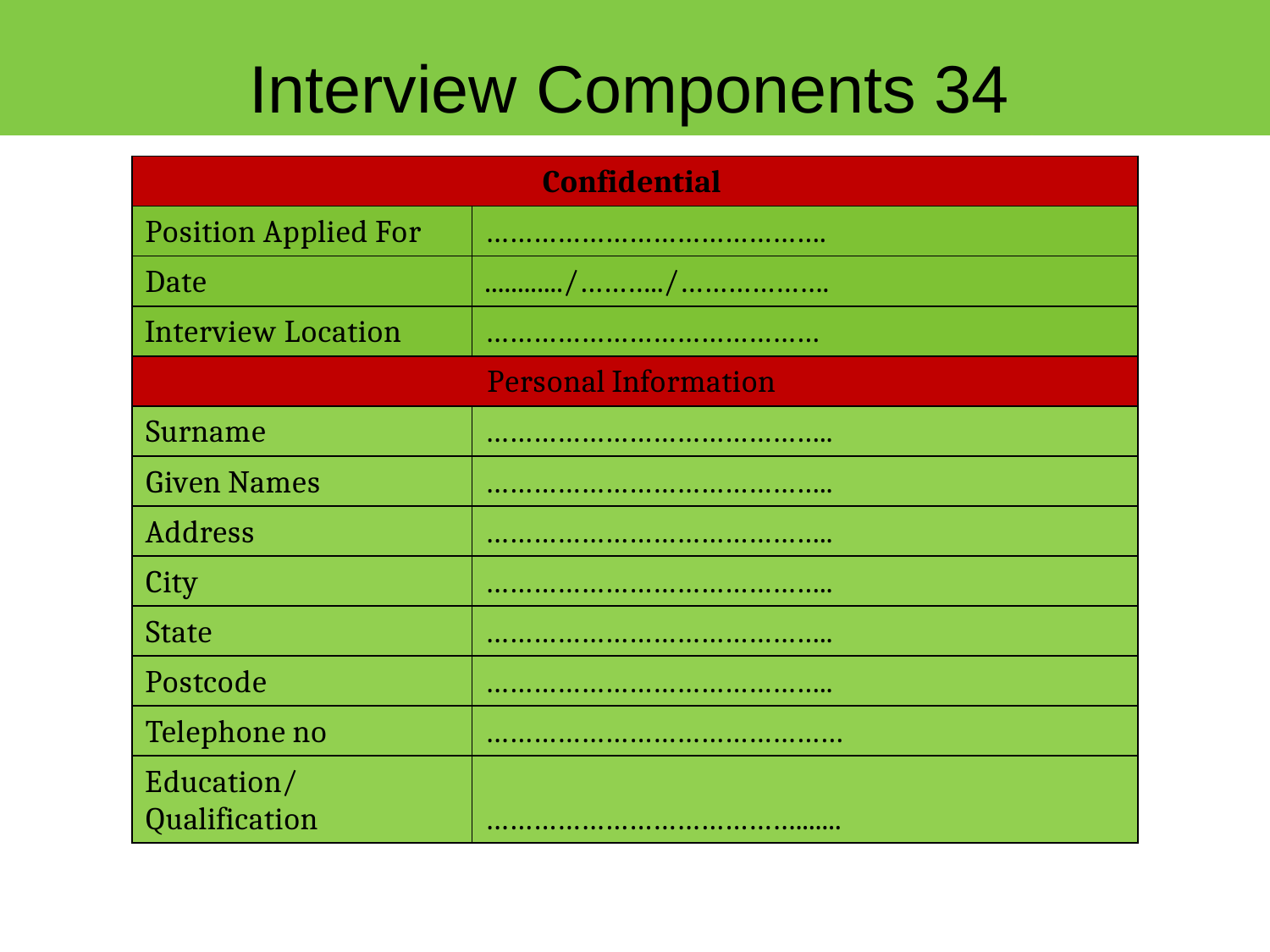

Interview Components 34

| Confidential |  |
| --- | --- |
| Position Applied For | ……………………………………. |
| Date | ............/………../………………. |
| Interview Location | …………………………………… |
| Personal Information |  |
| Surname | …………………………………….. |
| Given Names | …………………………………….. |
| Address | …………………………………….. |
| City | …………………………………….. |
| State | …………………………………….. |
| Postcode | …………………………………….. |
| Telephone no | ……………………………………… |
| Education/ Qualification | …………………………………....... |